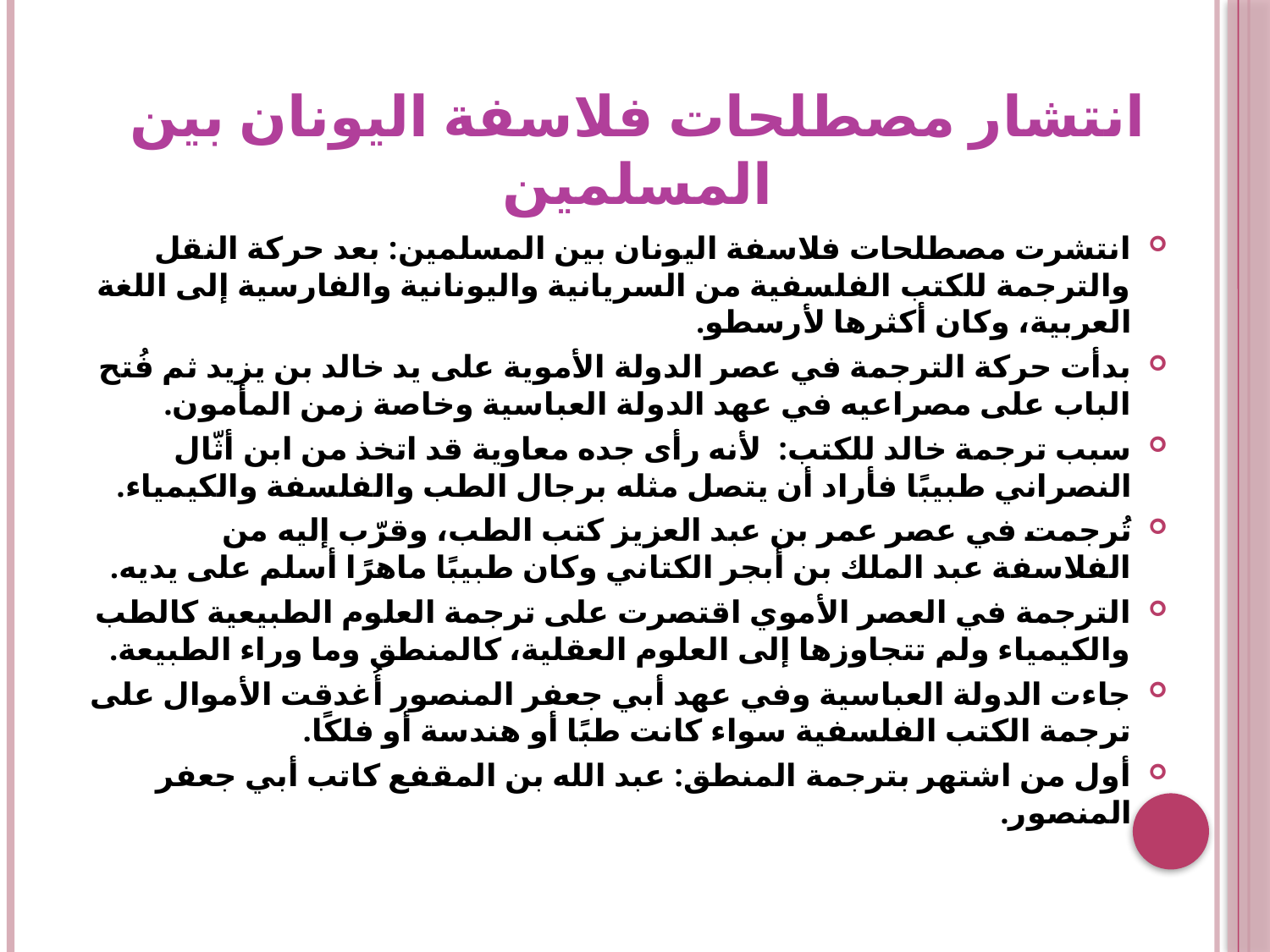

# انتشار مصطلحات فلاسفة اليونان بين المسلمين
انتشرت مصطلحات فلاسفة اليونان بين المسلمين: بعد حركة النقل والترجمة للكتب الفلسفية من السريانية واليونانية والفارسية إلى اللغة العربية، وكان أكثرها لأرسطو.
بدأت حركة الترجمة في عصر الدولة الأموية على يد خالد بن يزيد ثم فُتح الباب على مصراعيه في عهد الدولة العباسية وخاصة زمن المأمون.
سبب ترجمة خالد للكتب:  لأنه رأى جده معاوية قد اتخذ من ابن أثّال النصراني طبيبًا فأراد أن يتصل مثله برجال الطب والفلسفة والكيمياء.
تُرجمت في عصر عمر بن عبد العزيز كتب الطب، وقرّب إليه من الفلاسفة عبد الملك بن أبجر الكتاني وكان طبيبًا ماهرًا أسلم على يديه.
الترجمة في العصر الأموي اقتصرت على ترجمة العلوم الطبيعية كالطب والكيمياء ولم تتجاوزها إلى العلوم العقلية، كالمنطق وما وراء الطبيعة.
جاءت الدولة العباسية وفي عهد أبي جعفر المنصور أُغدقت الأموال على ترجمة الكتب الفلسفية سواء كانت طبًا أو هندسة أو فلكًا.
أول من اشتهر بترجمة المنطق: عبد الله بن المقفع كاتب أبي جعفر المنصور.